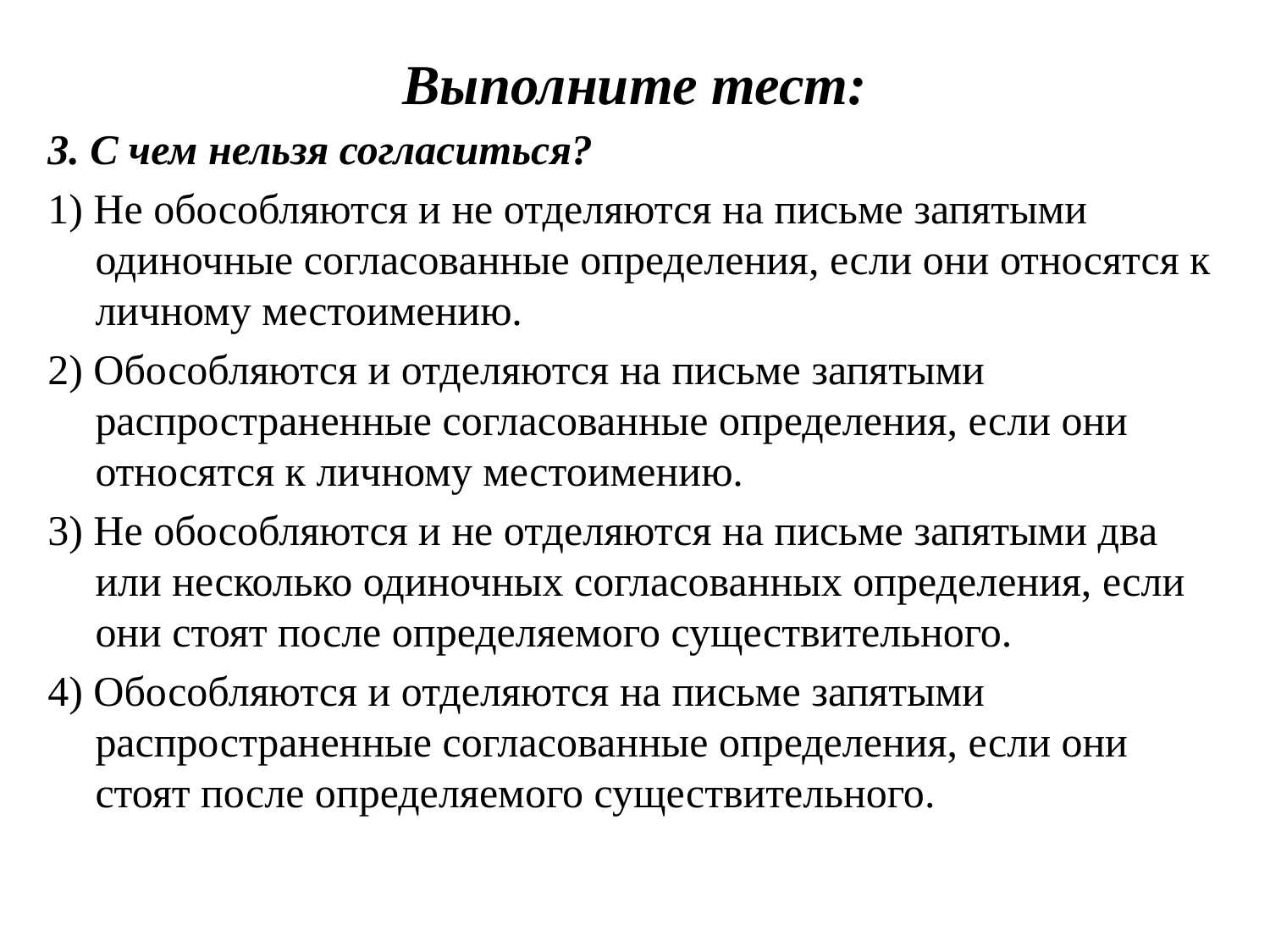

# Выполните тест:
3. С чем нельзя согласиться?
1) Не обособляются и не отделяются на письме запятыми одиночные согласованные определения, если они относятся к личному местоимению.
2) Обособляются и отделяются на письме запятыми распространенные согласованные определения, если они относятся к личному местоимению.
3) Не обособляются и не отделяются на письме запятыми два или несколько одиночных согласованных определения, если они стоят после определяемого существительного.
4) Обособляются и отделяются на письме запятыми распространенные согласованные определения, если они стоят после определяемого существительного.